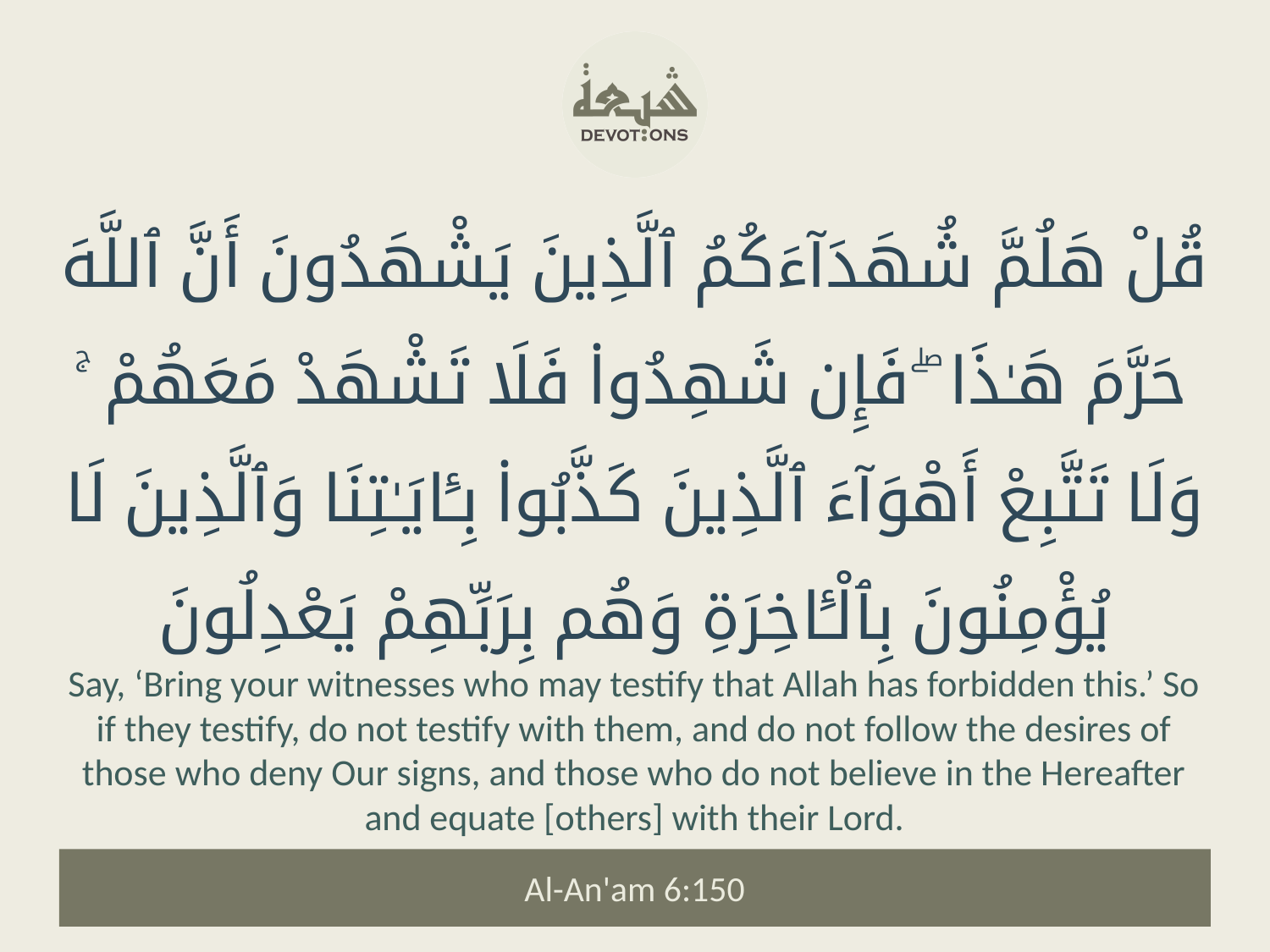

قُلْ هَلُمَّ شُهَدَآءَكُمُ ٱلَّذِينَ يَشْهَدُونَ أَنَّ ٱللَّهَ حَرَّمَ هَـٰذَا ۖ فَإِن شَهِدُوا۟ فَلَا تَشْهَدْ مَعَهُمْ ۚ وَلَا تَتَّبِعْ أَهْوَآءَ ٱلَّذِينَ كَذَّبُوا۟ بِـَٔايَـٰتِنَا وَٱلَّذِينَ لَا يُؤْمِنُونَ بِٱلْـَٔاخِرَةِ وَهُم بِرَبِّهِمْ يَعْدِلُونَ
Say, ‘Bring your witnesses who may testify that Allah has forbidden this.’ So if they testify, do not testify with them, and do not follow the desires of those who deny Our signs, and those who do not believe in the Hereafter and equate [others] with their Lord.
Al-An'am 6:150